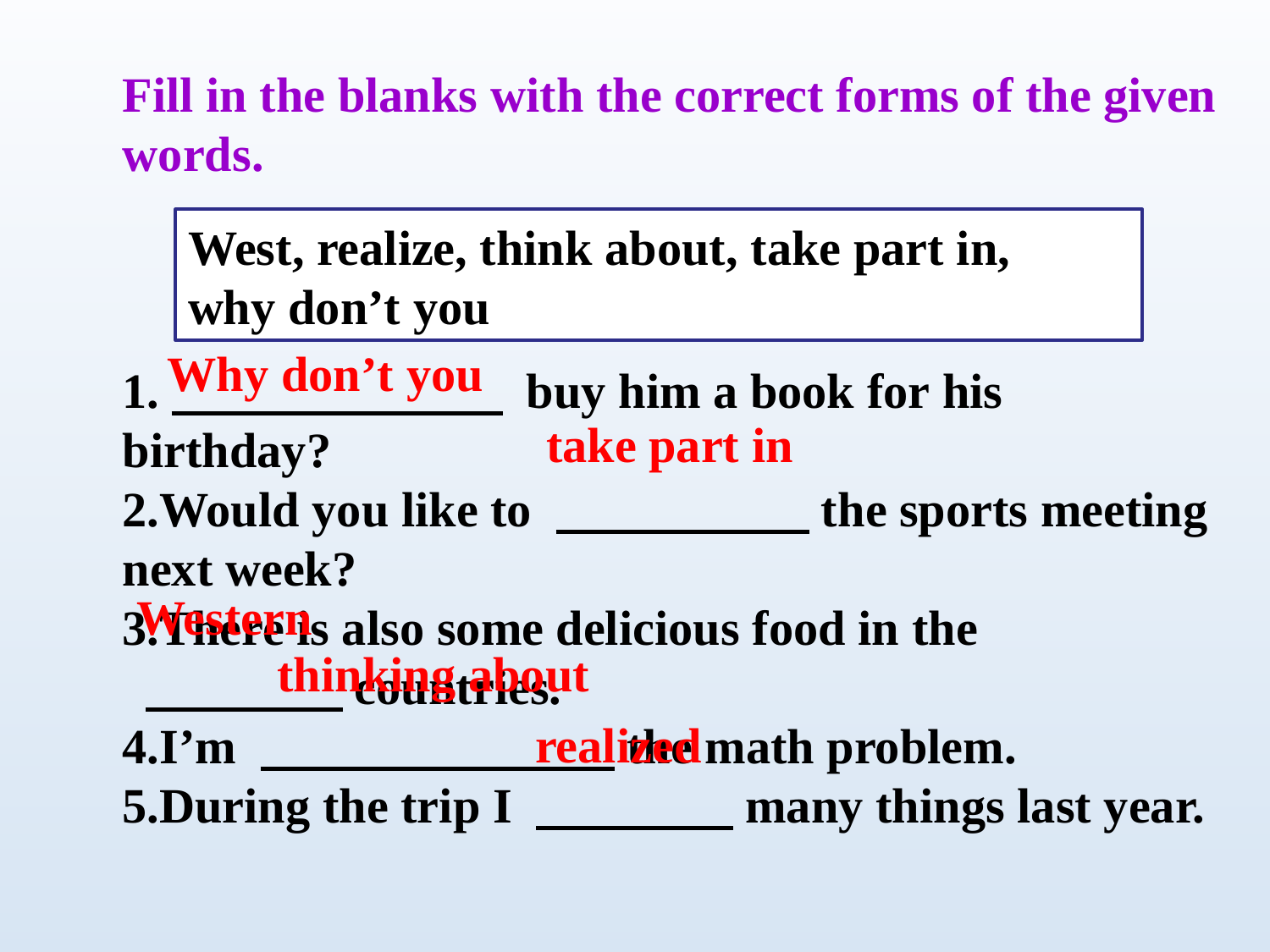

Fill in the blanks with the correct forms of the given words.

1.　　　　             buy him a book for his birthday?
2.Would you like to 　　　　     the sports meeting next week?
3.There is also some delicious food in the
 　　　　countries.
4.I’m 　　　　              the math problem.
5.During the trip I 　　　　many things last year.

West, realize, think about, take part in,
why don’t you
Why don’t you
take part in
Western
thinking about
realized